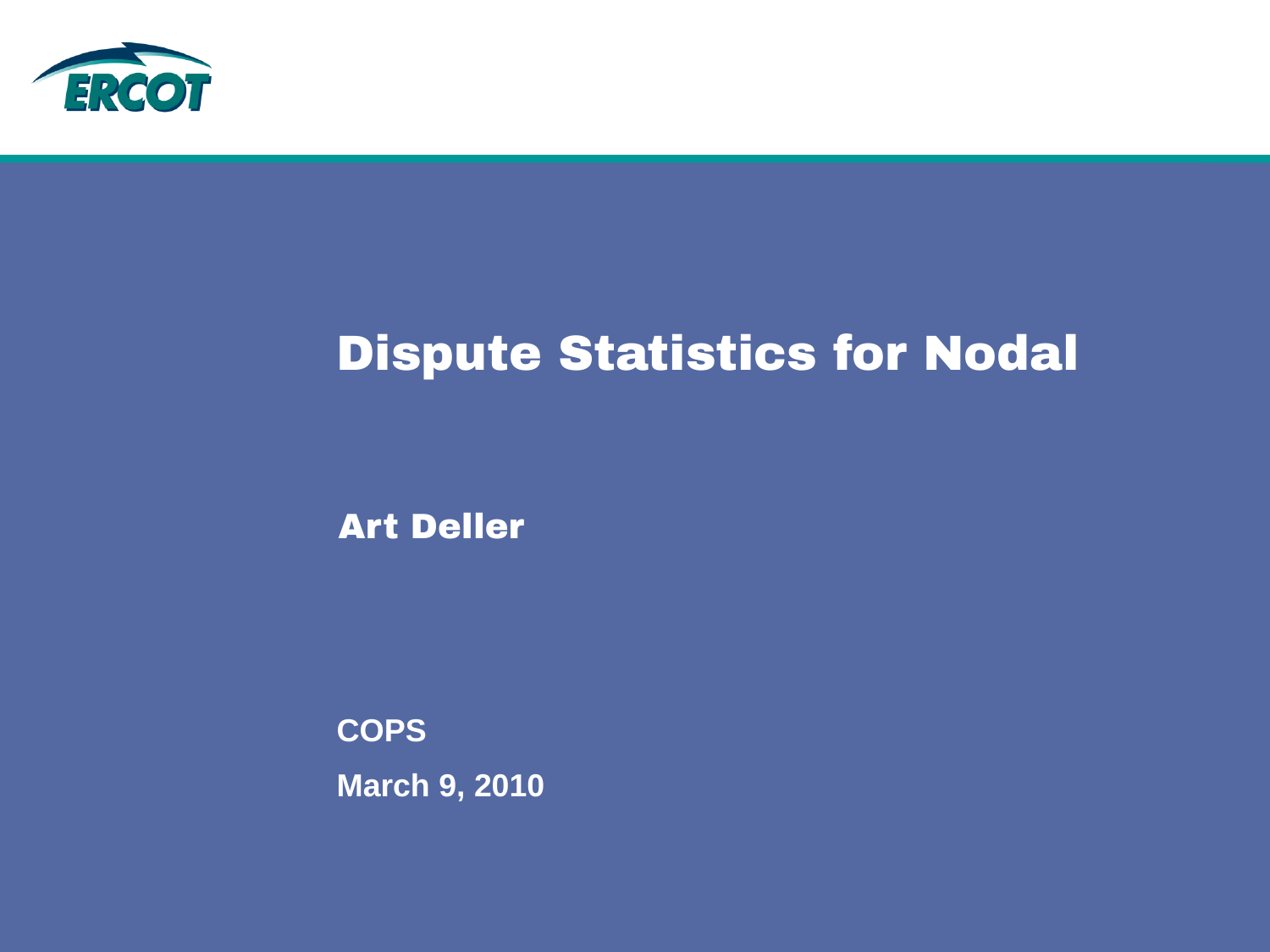

# Dispute Statistics for Nodal
Art Deller
COPS
March 9, 2010